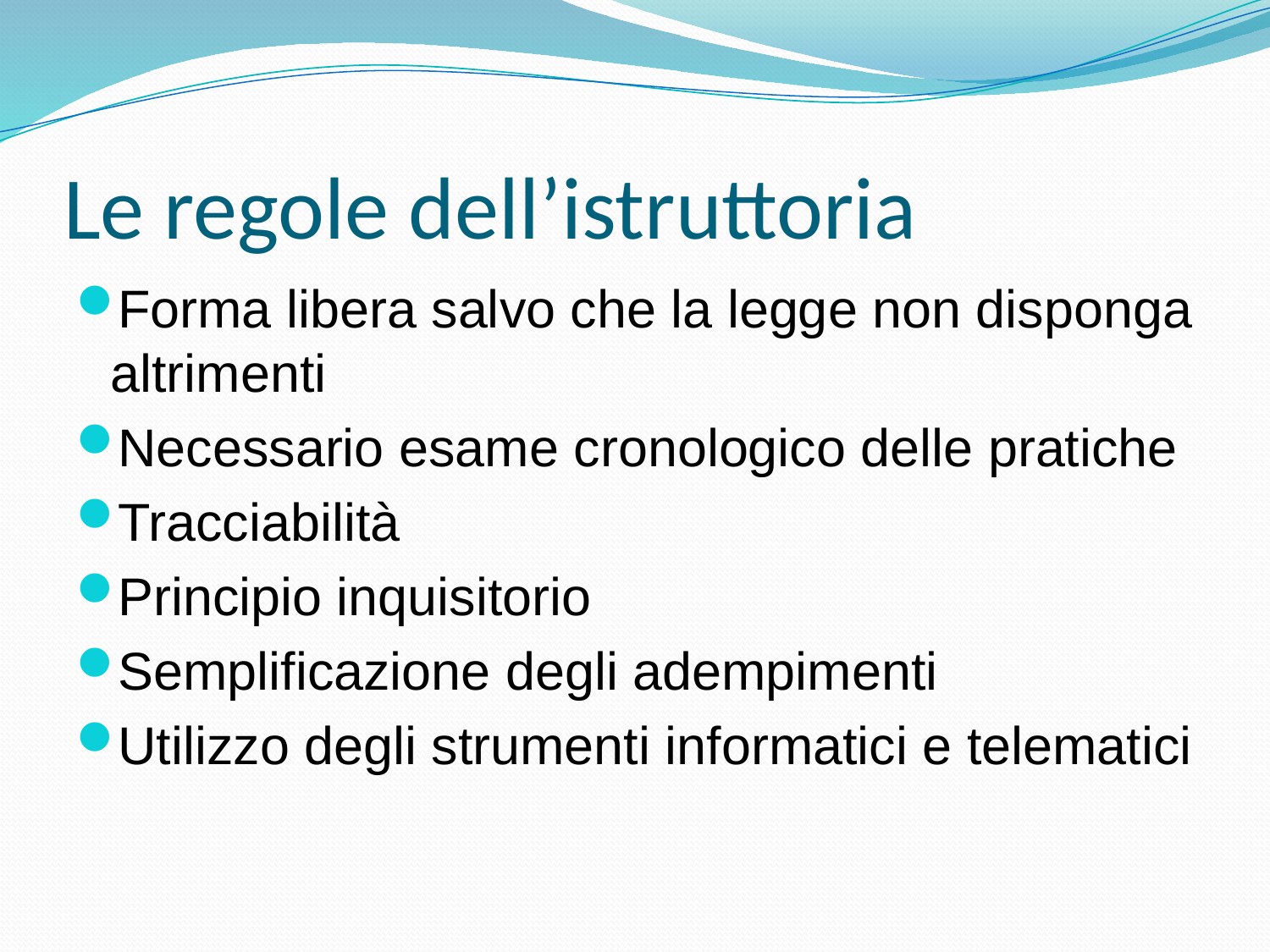

# Le regole dell’istruttoria
Forma libera salvo che la legge non disponga altrimenti
Necessario esame cronologico delle pratiche
Tracciabilità
Principio inquisitorio
Semplificazione degli adempimenti
Utilizzo degli strumenti informatici e telematici